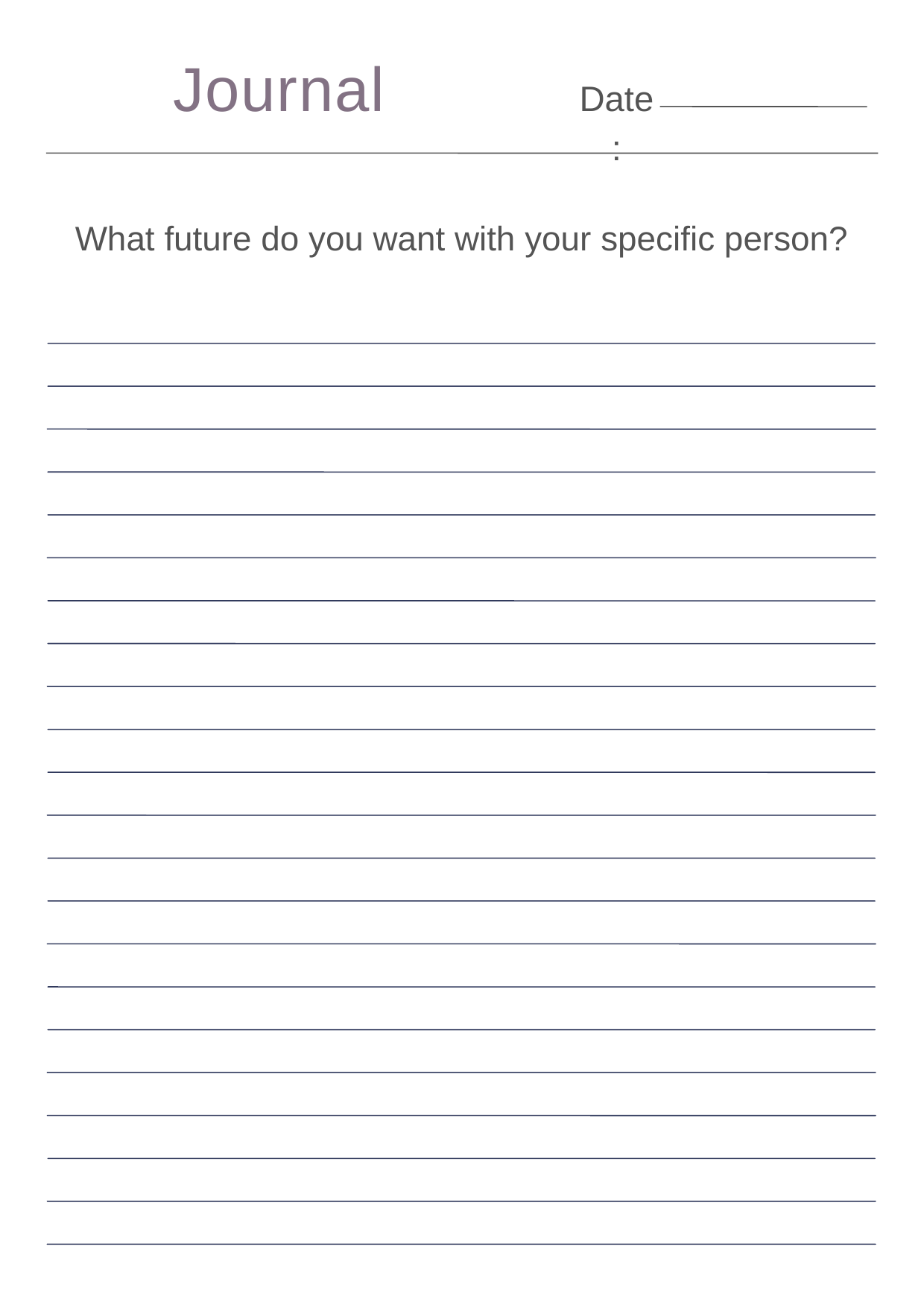

Journal
Date:

What future do you want with your specific person?